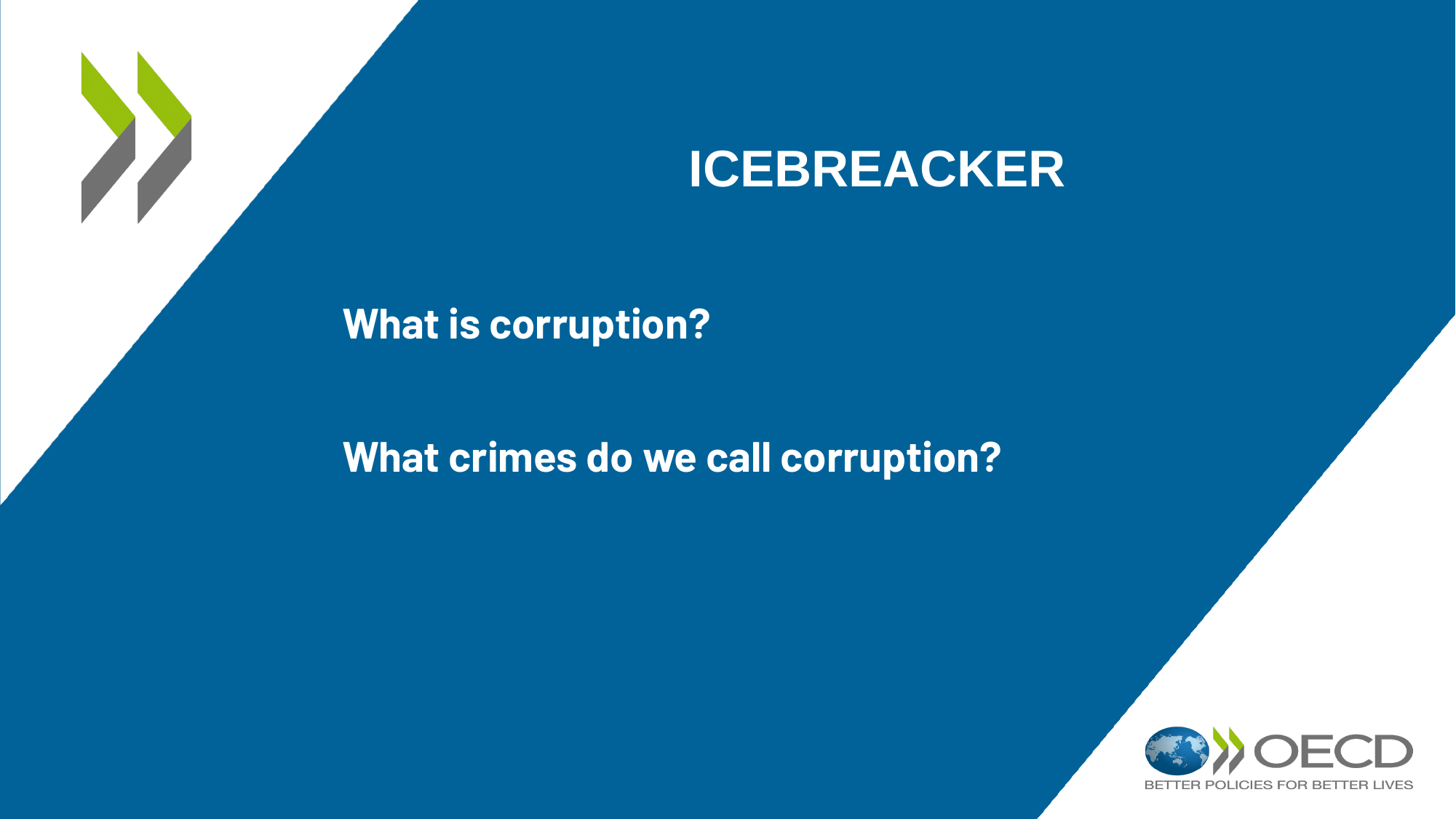

# ICEBREACKER
What is corruption?

What crimes do we call corruption?